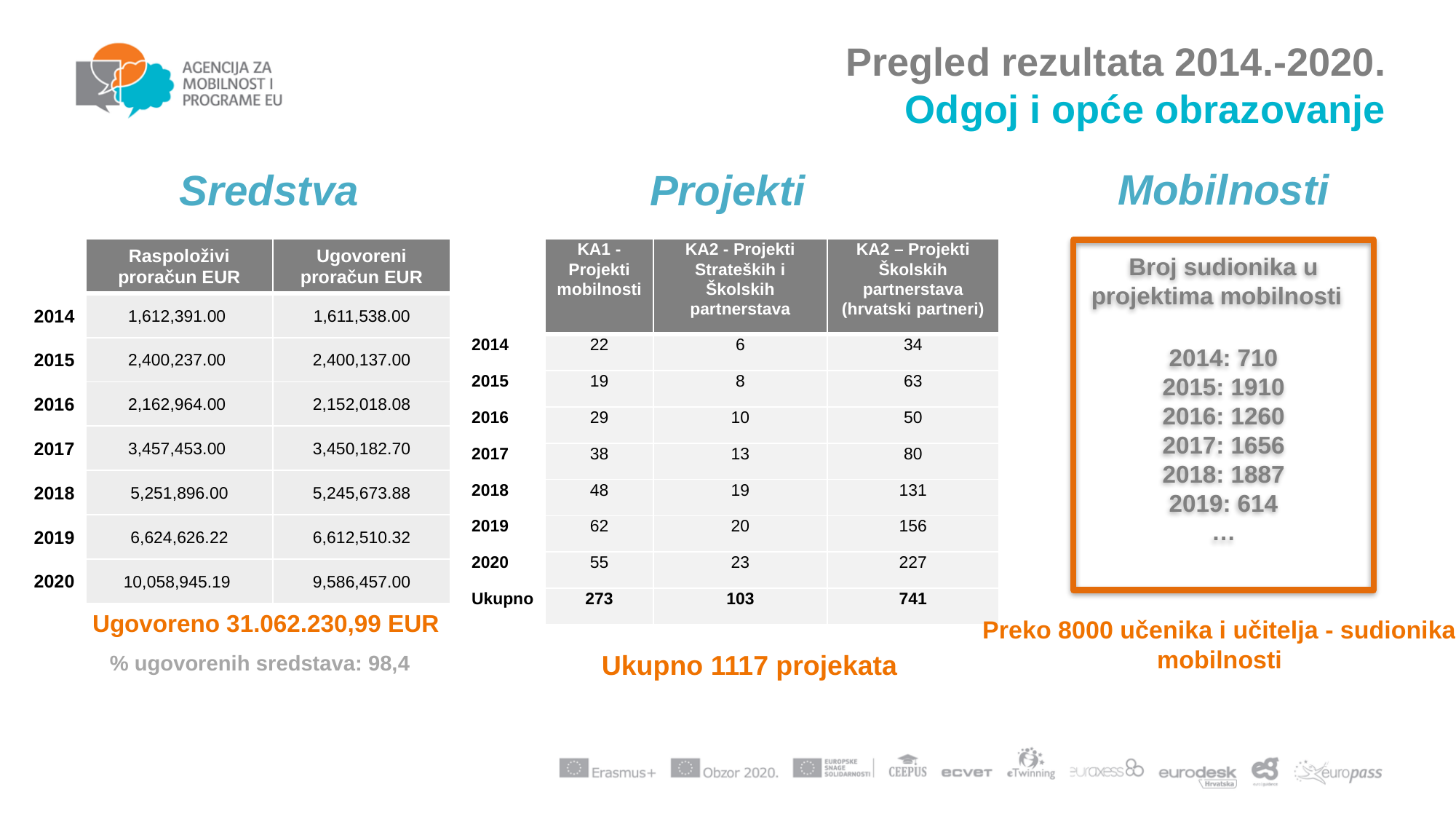

Pregled rezultata 2014.-2020.
Odgoj i opće obrazovanje

Preko 8000 učenika i učitelja - sudionika mobilnosti
Mobilnosti
Projekti
# Sredstva

|  | Raspoloživi proračun EUR | Ugovoreni proračun EUR |
| --- | --- | --- |
| 2014 | 1,612,391.00 | 1,611,538.00 |
| 2015 | 2,400,237.00 | 2,400,137.00 |
| 2016 | 2,162,964.00 | 2,152,018.08 |
| 2017 | 3,457,453.00 | 3,450,182.70 |
| 2018 | 5,251,896.00 | 5,245,673.88 |
| 2019 | 6,624,626.22 | 6,612,510.32 |
| 2020 | 10,058,945.19 | 9,586,457.00 |
| Ugovoreno 31.062.230,99 EUR % ugovorenih sredstava: 98,4 |  |  |
|  | KA1 - Projekti mobilnosti | KA2 - Projekti Strateških i Školskih partnerstava | KA2 – Projekti Školskih partnerstava (hrvatski partneri) |
| --- | --- | --- | --- |
| 2014 | 22 | 6 | 34 |
| 2015 | 19 | 8 | 63 |
| 2016 | 29 | 10 | 50 |
| 2017 | 38 | 13 | 80 |
| 2018 | 48 | 19 | 131 |
| 2019 | 62 | 20 | 156 |
| 2020 | 55 | 23 | 227 |
| Ukupno | 273 | 103 | 741 |

Broj sudionika u projektima mobilnosti

2014: 710
2015: 1910
2016: 1260
2017: 1656
2018: 1887
2019: 614
…

                                Ukupno 1117 projekata